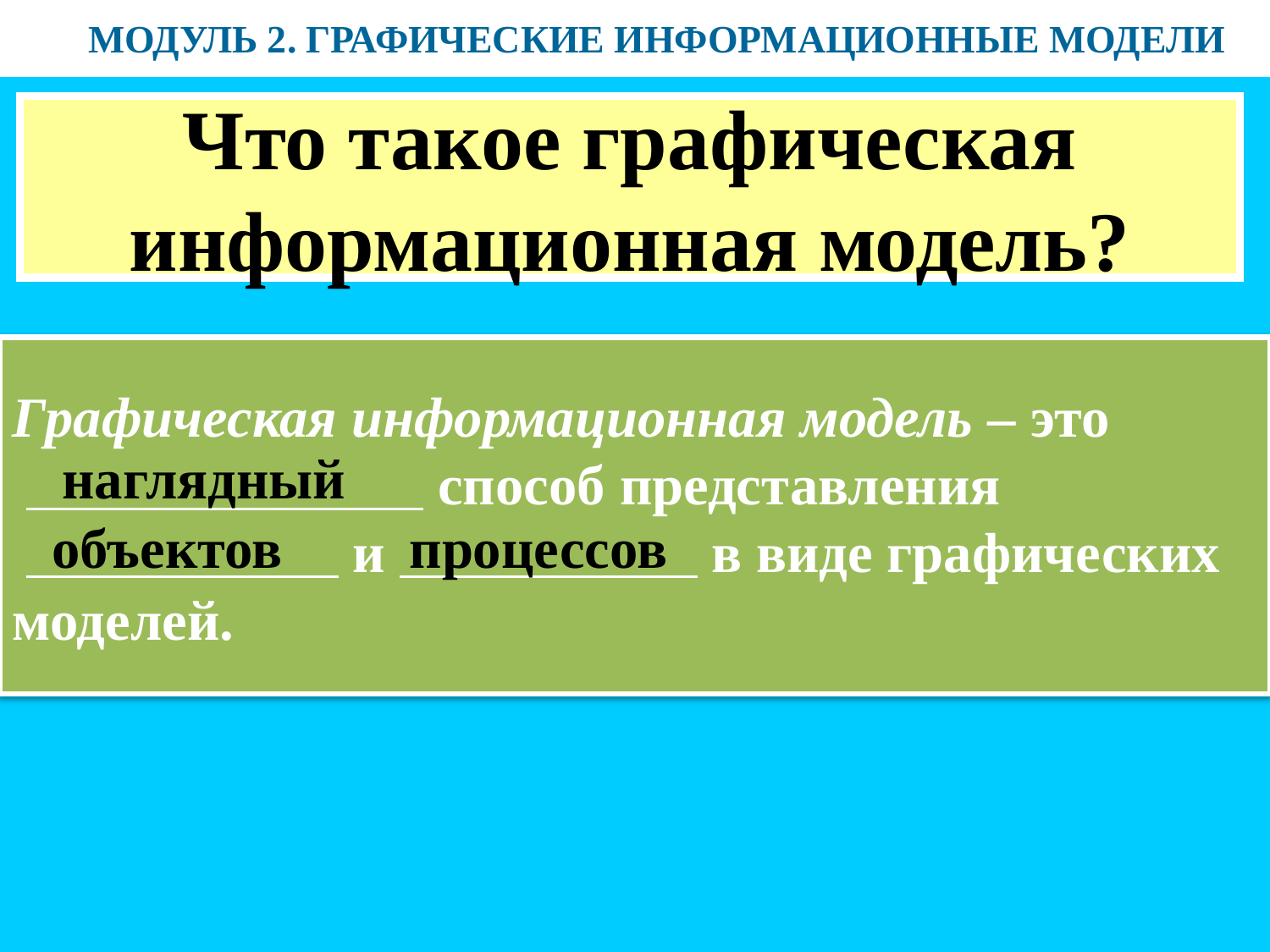

МОДУЛЬ 2. ГРАФИЧЕСКИЕ ИНФОРМАЦИОННЫЕ МОДЕЛИ

Что такое графическая
информационная модель?
Графическая информационная модель – это
                              способ представления
                        и                       в виде графических моделей.
наглядный
объектов
процессов